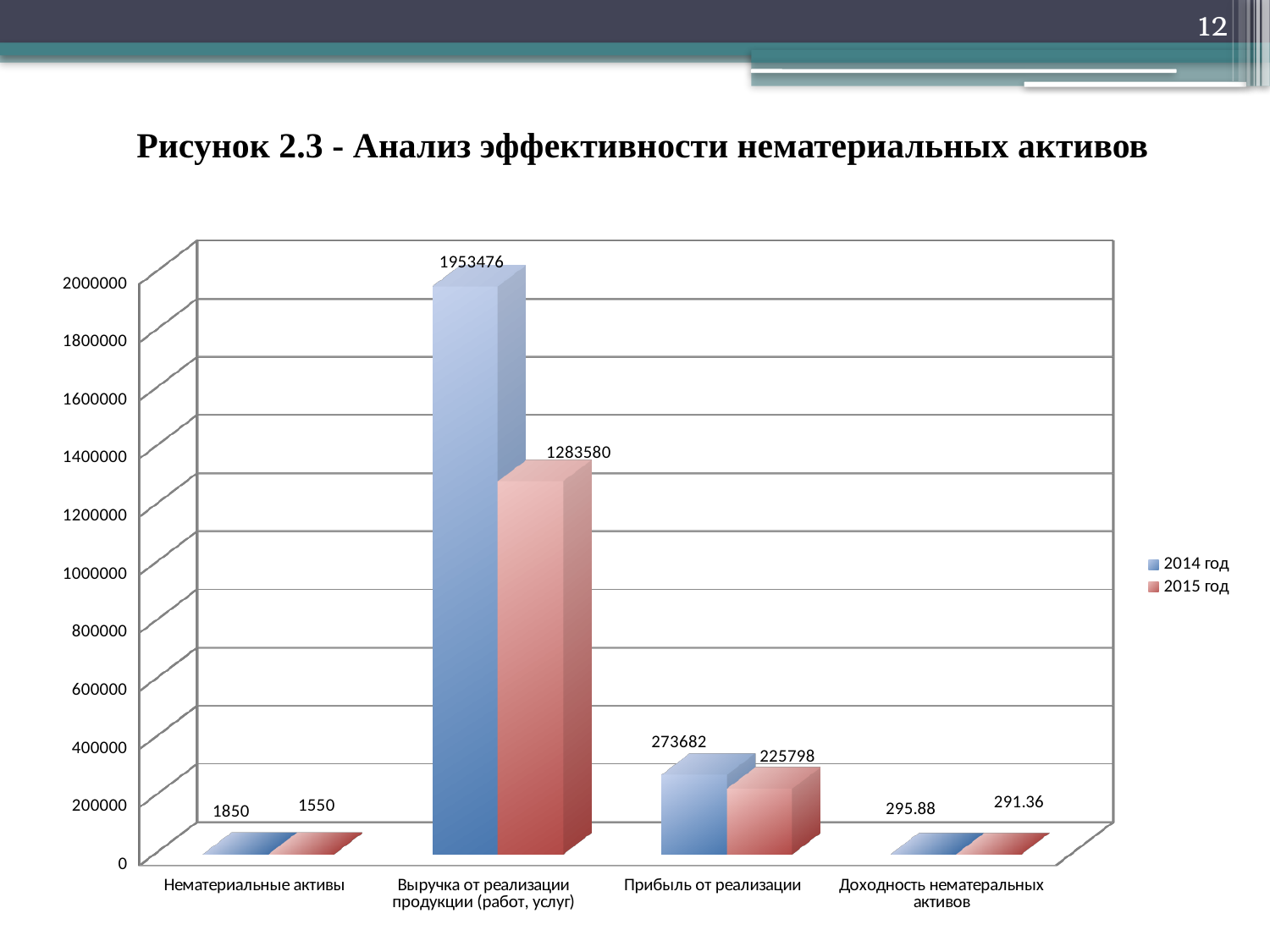

12
Рисунок 2.3 - Анализ эффективности нематериальных активов

[unsupported chart]